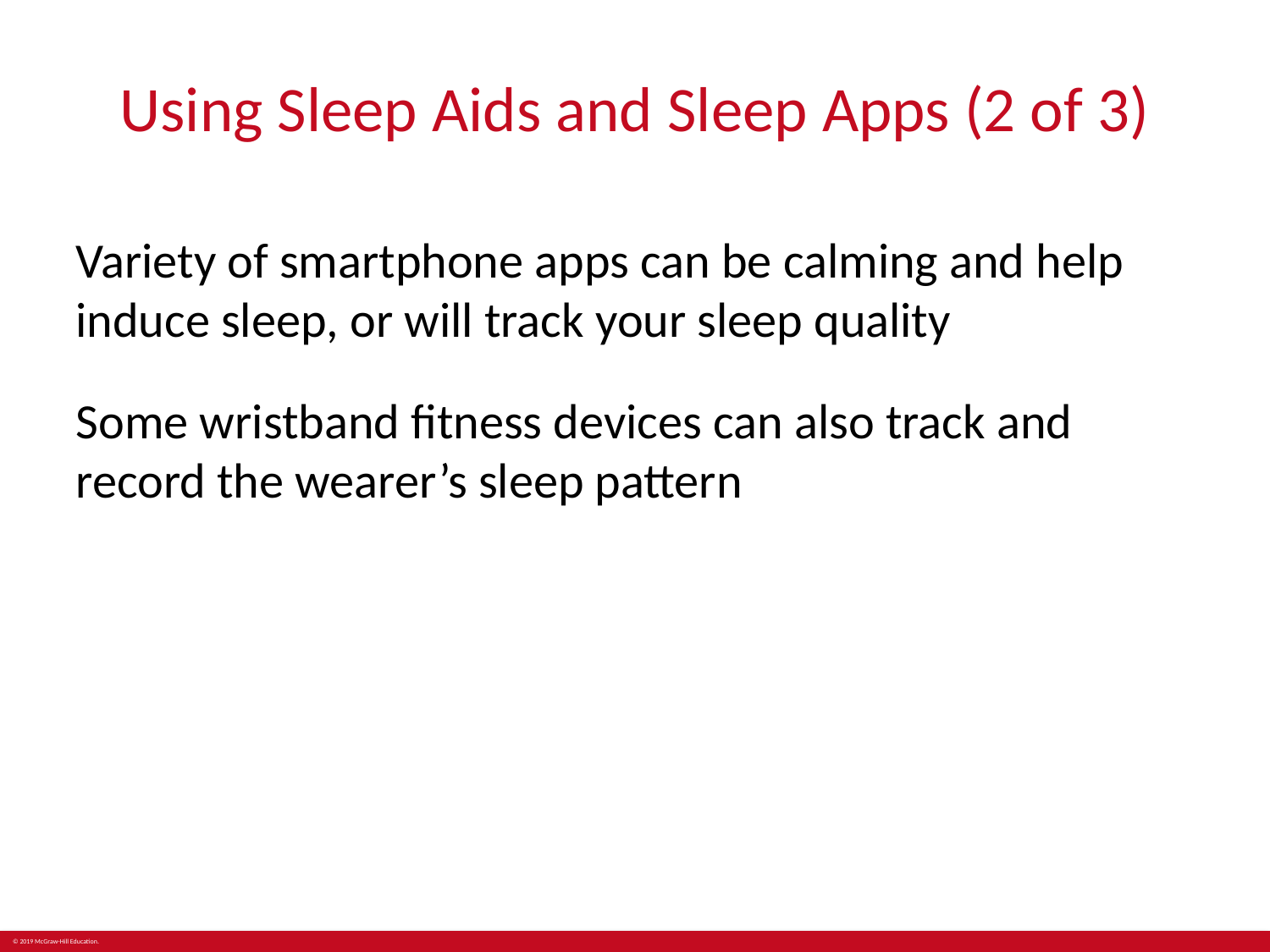

# Using Sleep Aids and Sleep Apps (2 of 3)
Variety of smartphone apps can be calming and help induce sleep, or will track your sleep quality
Some wristband fitness devices can also track and record the wearer’s sleep pattern